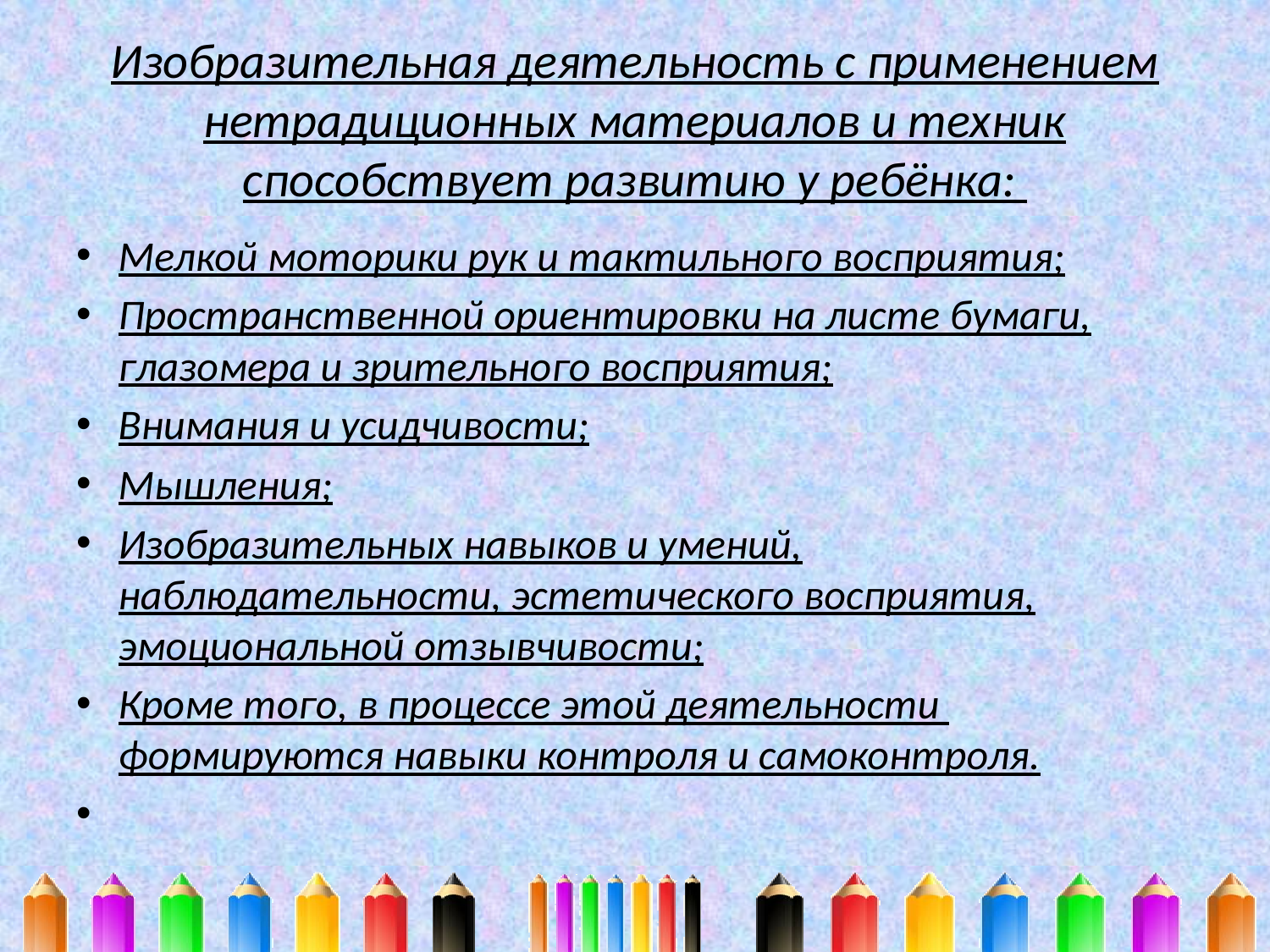

# Изобразительная деятельность с применением нетрадиционных материалов и техник способствует развитию у ребёнка:
Мелкой моторики рук и тактильного восприятия;
Пространственной ориентировки на листе бумаги, глазомера и зрительного восприятия;
Внимания и усидчивости;
Мышления;
Изобразительных навыков и умений, наблюдательности, эстетического восприятия, эмоциональной отзывчивости;
Кроме того, в процессе этой деятельности  формируются навыки контроля и самоконтроля.